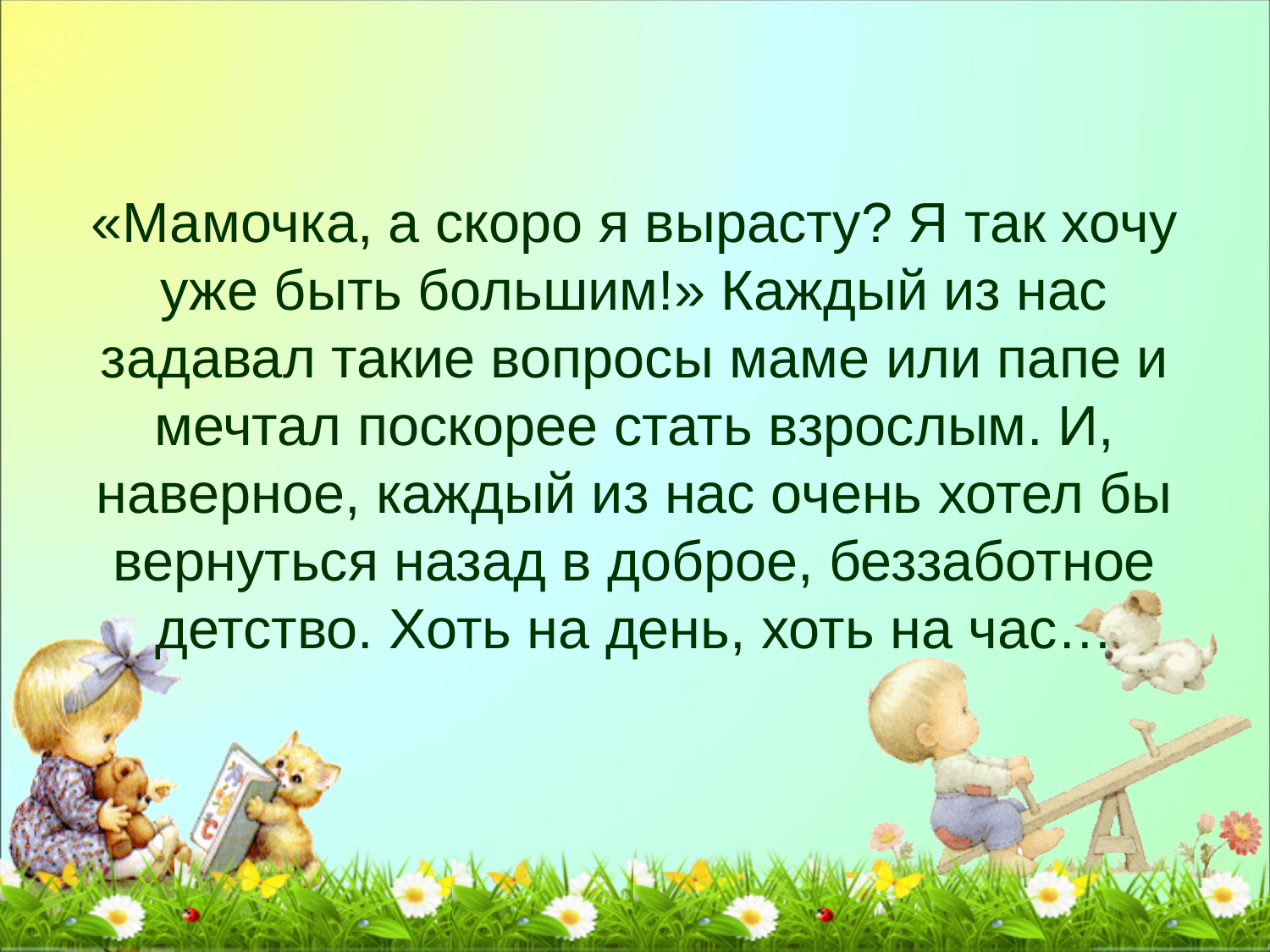

# «Мамочка, а скоро я вырасту? Я так хочу уже быть большим!» Каждый из нас задавал такие вопросы маме или папе и мечтал поскорее стать взрослым. И, наверное, каждый из нас очень хотел бы вернуться назад в доброе, беззаботное детство. Хоть на день, хоть на час…